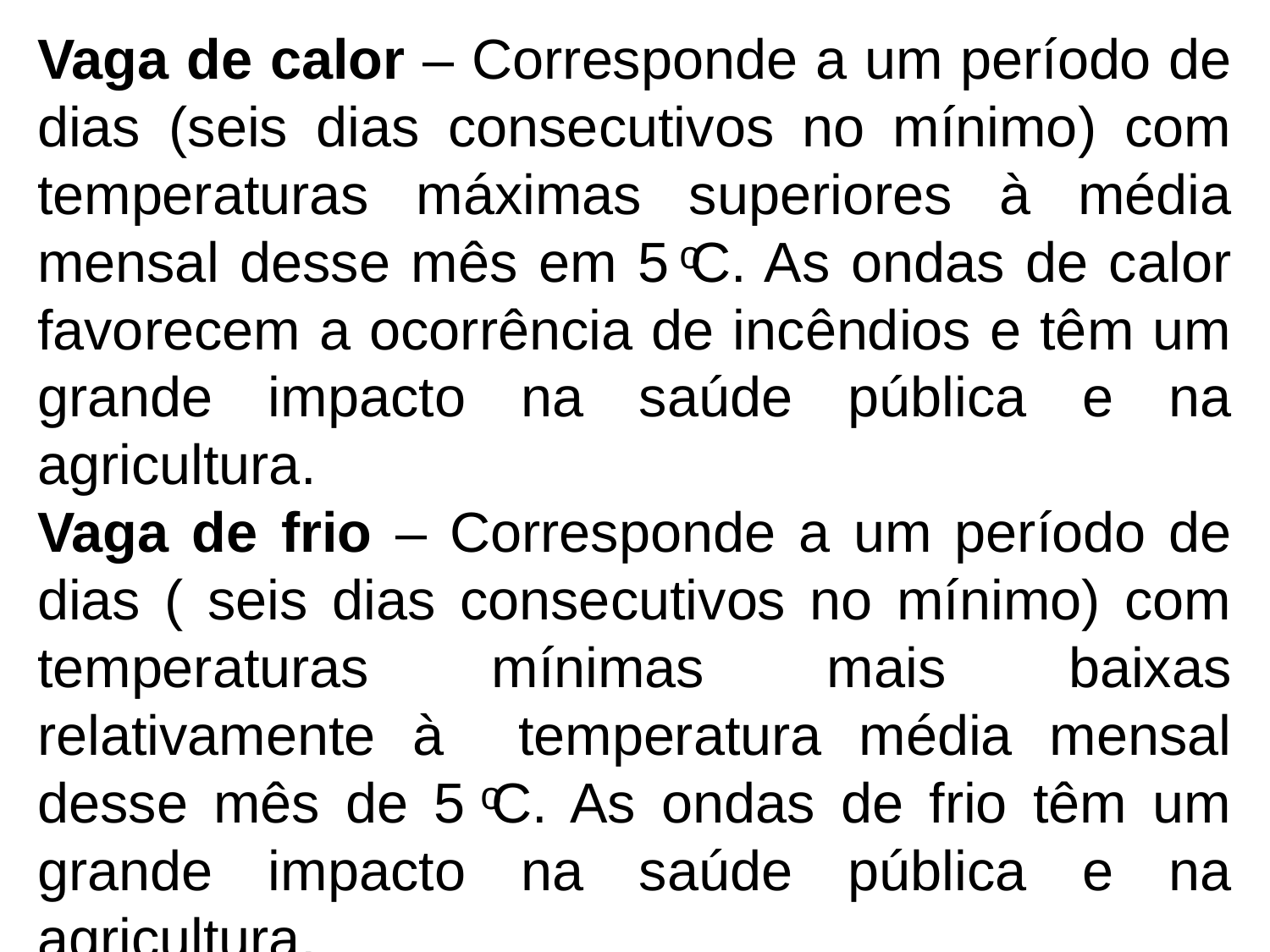

Vaga de calor – Corresponde a um período de dias (seis dias consecutivos no mínimo) com temperaturas máximas superiores à média mensal desse mês em 5 ͦC. As ondas de calor favorecem a ocorrência de incêndios e têm um grande impacto na saúde pública e na agricultura.
Vaga de frio – Corresponde a um período de dias ( seis dias consecutivos no mínimo) com temperaturas mínimas mais baixas relativamente à  temperatura média mensal desse mês de 5 ͦC. As ondas de frio têm um grande impacto na saúde pública e na agricultura.